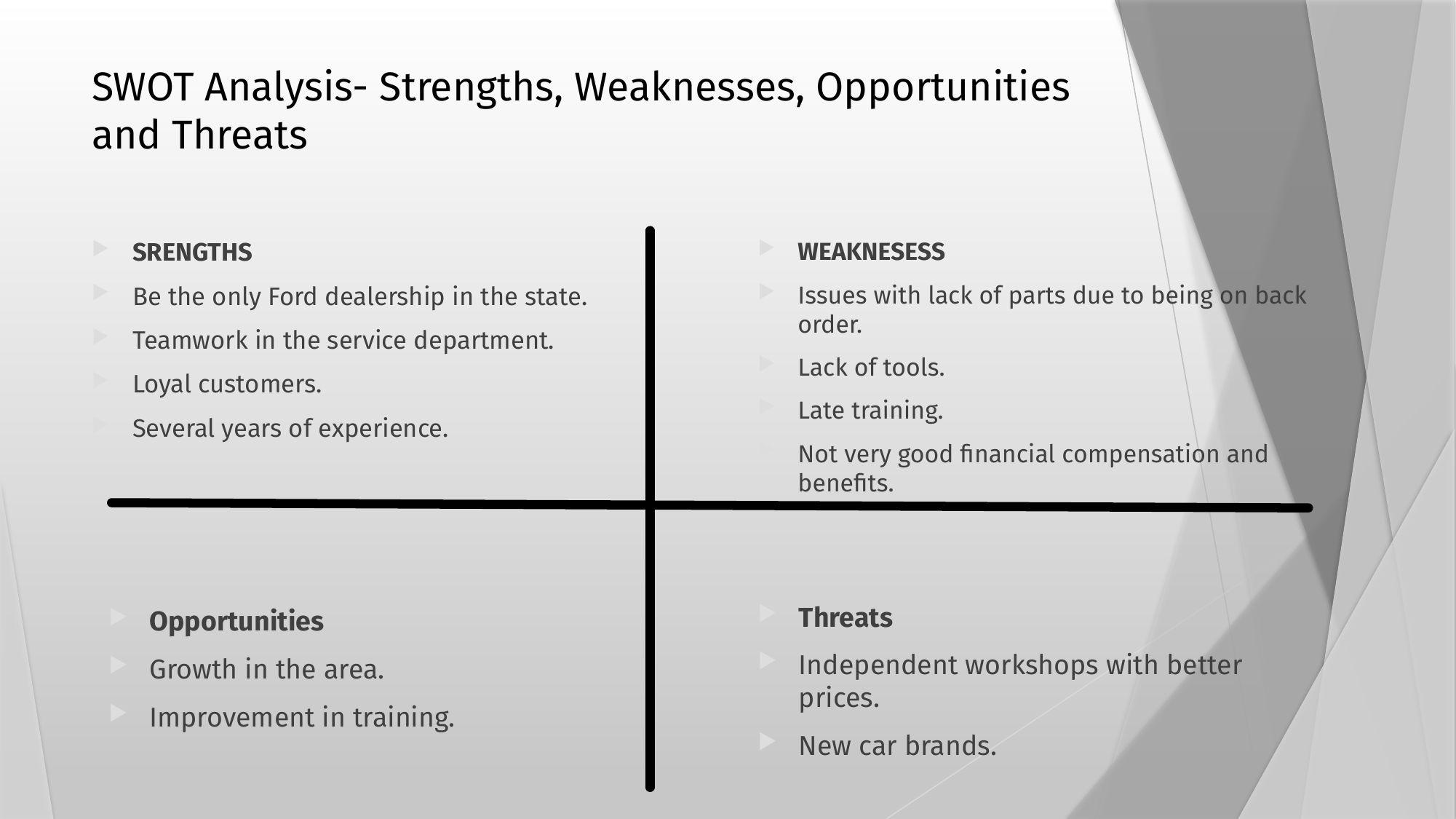

# SWOT Analysis- Strengths, Weaknesses, Opportunities and Threats
WEAKNESESS
Issues with lack of parts due to being on back order.
Lack of tools.
Late training.
Not very good financial compensation and benefits.

SRENGTHS
Be the only Ford dealership in the state.
Teamwork in the service department.
Loyal customers.
Several years of experience.

Threats
Independent workshops with better prices.
New car brands.

Opportunities
Growth in the area.
Improvement in training.